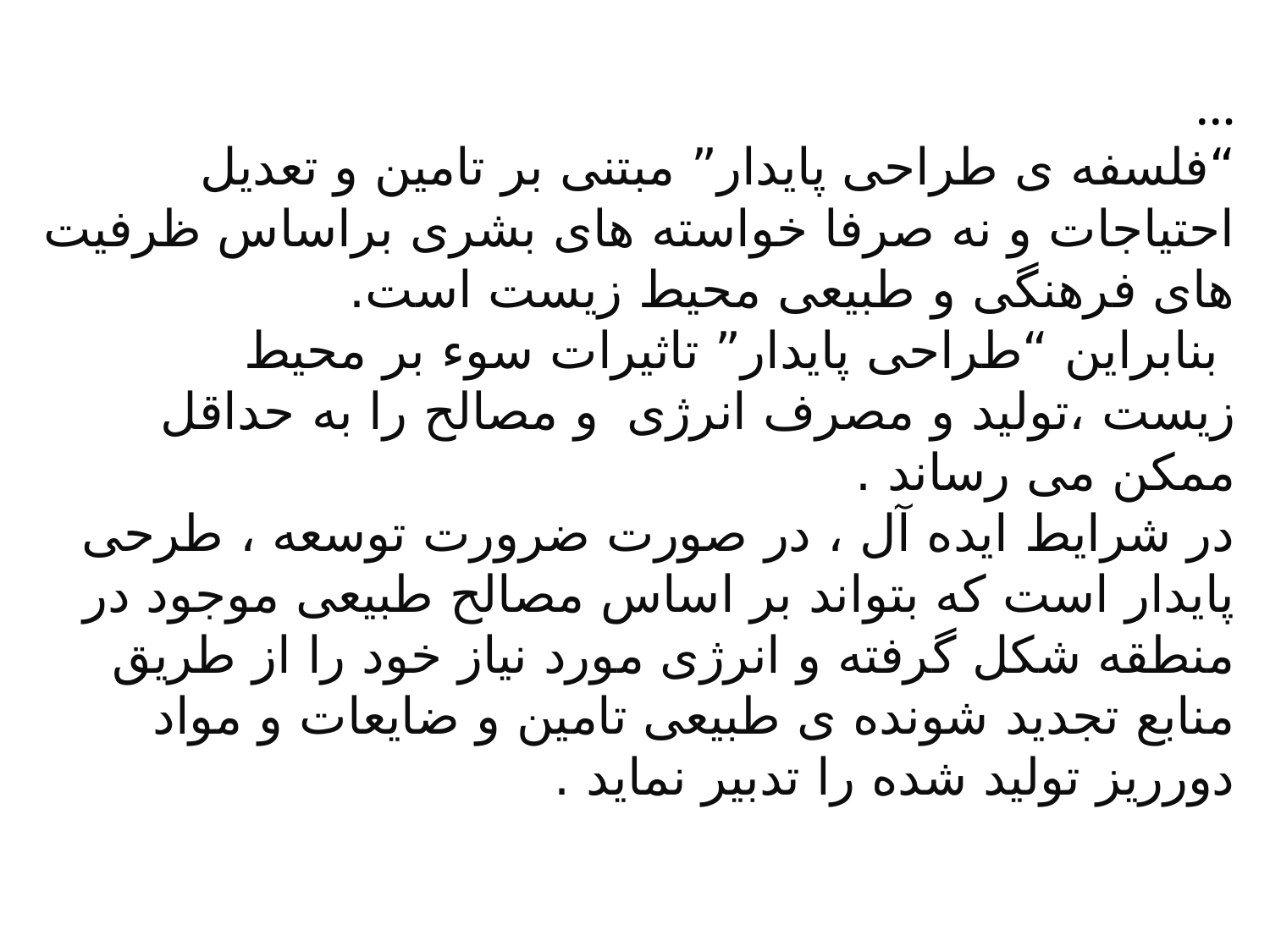

# ... “فلسفه ی طراحی پایدار” مبتنی بر تامین و تعدیل احتیاجات و نه صرفا خواسته های بشری براساس ظرفیت های فرهنگی و طبیعی محیط زیست است. بنابراین “طراحی پایدار” تاثیرات سوء بر محیط زیست ،تولید و مصرف انرژی و مصالح را به حداقل ممکن می رساند . در شرایط ایده آل ، در صورت ضرورت توسعه ، طرحی پایدار است که بتواند بر اساس مصالح طبیعی موجود در منطقه شکل گرفته و انرژی مورد نیاز خود را از طریق منابع تجدید شونده ی طبیعی تامین و ضایعات و مواد دورریز تولید شده را تدبیر نماید .